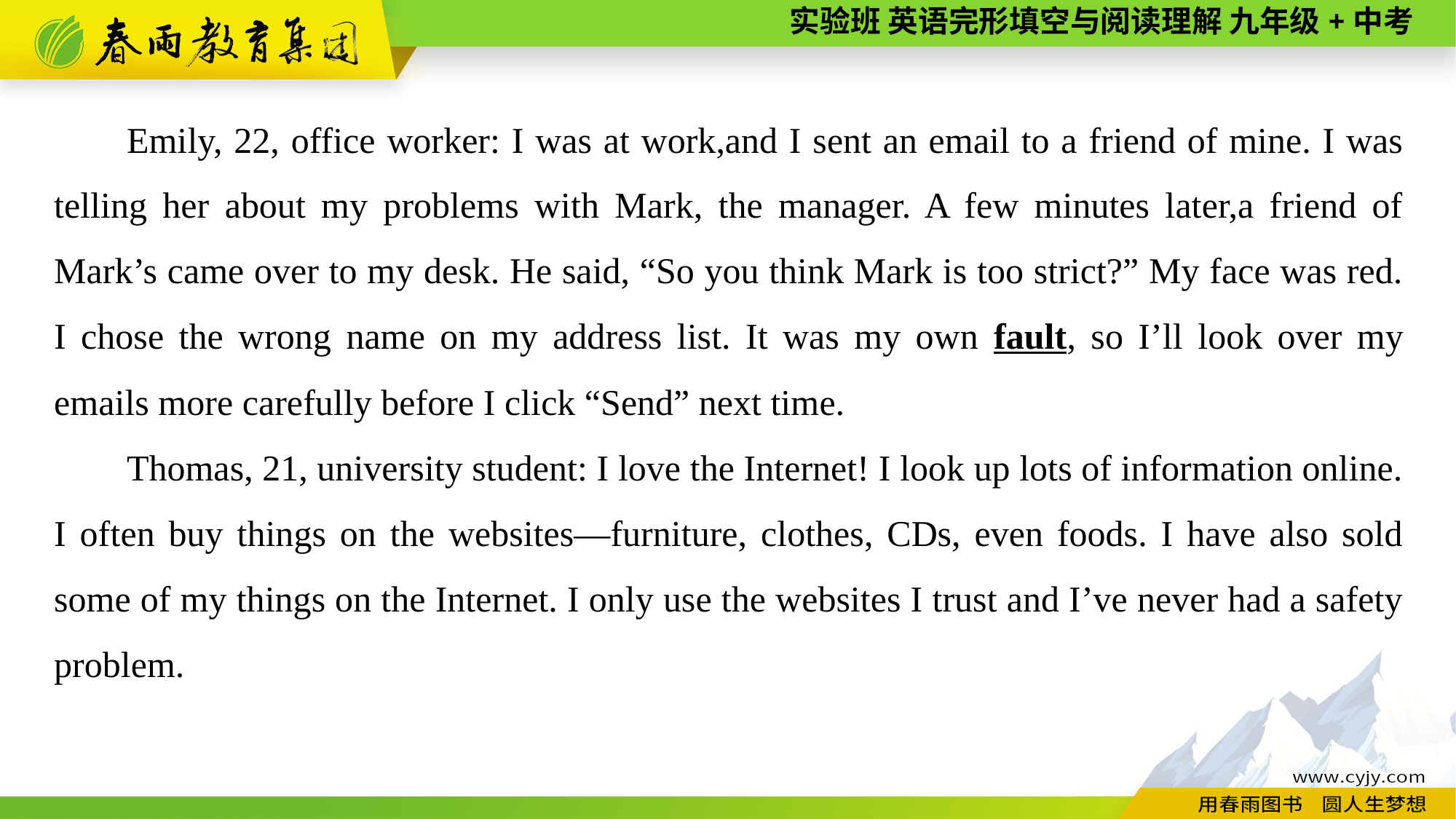

Emily, 22, office worker: I was at work,and I sent an email to a friend of mine. I was telling her about my problems with Mark, the manager. A few minutes later,a friend of Mark’s came over to my desk. He said, “So you think Mark is too strict?” My face was red. I chose the wrong name on my address list. It was my own fault, so I’ll look over my emails more carefully before I click “Send” next time.
Thomas, 21, university student: I love the Internet! I look up lots of information online. I often buy things on the websites—furniture, clothes, CDs, even foods. I have also sold some of my things on the Internet. I only use the websites I trust and I’ve never had a safety problem.